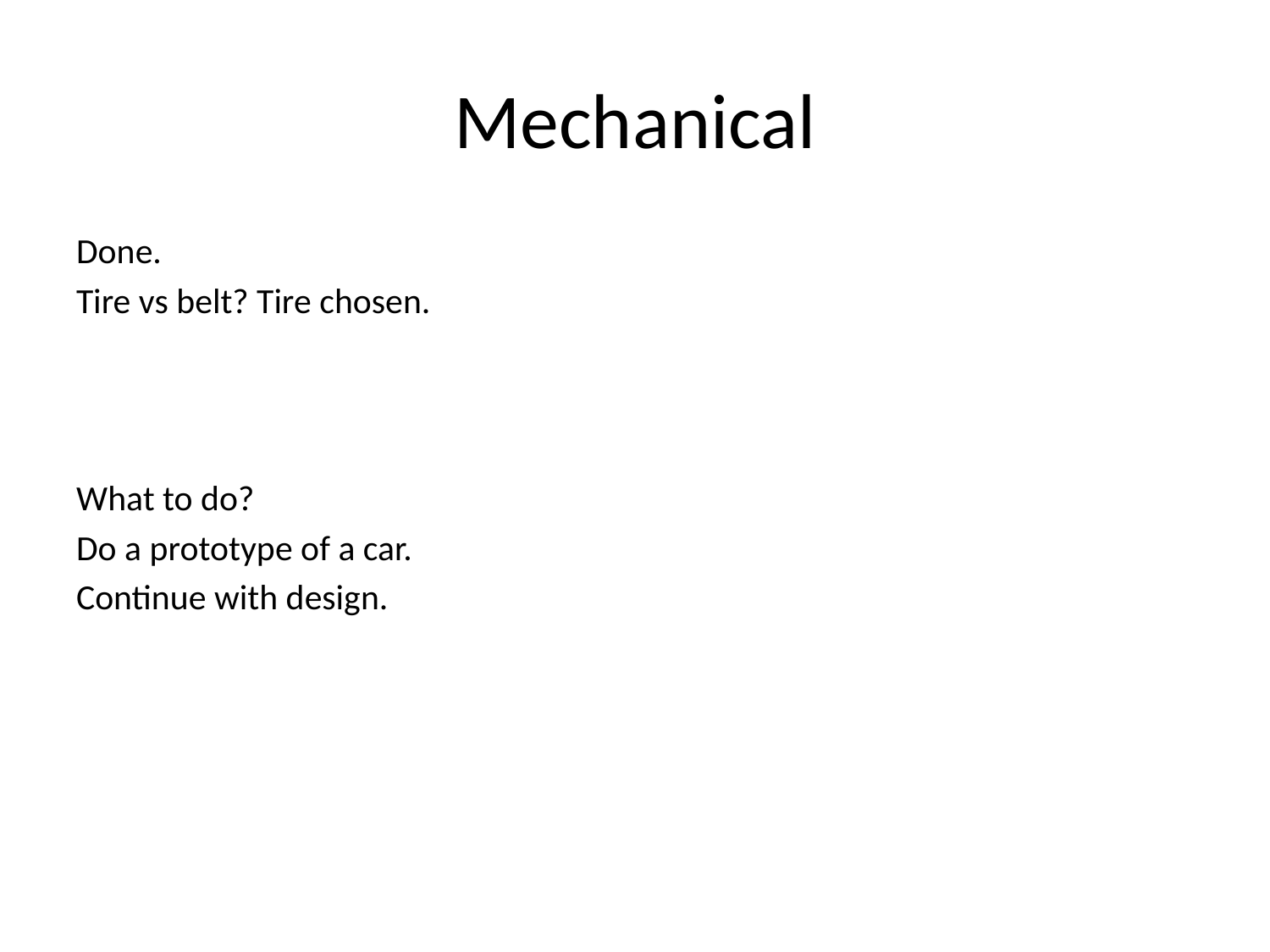

# Mechanical
Done.
Tire vs belt? Tire chosen.

What to do?
Do a prototype of a car.
Continue with design.